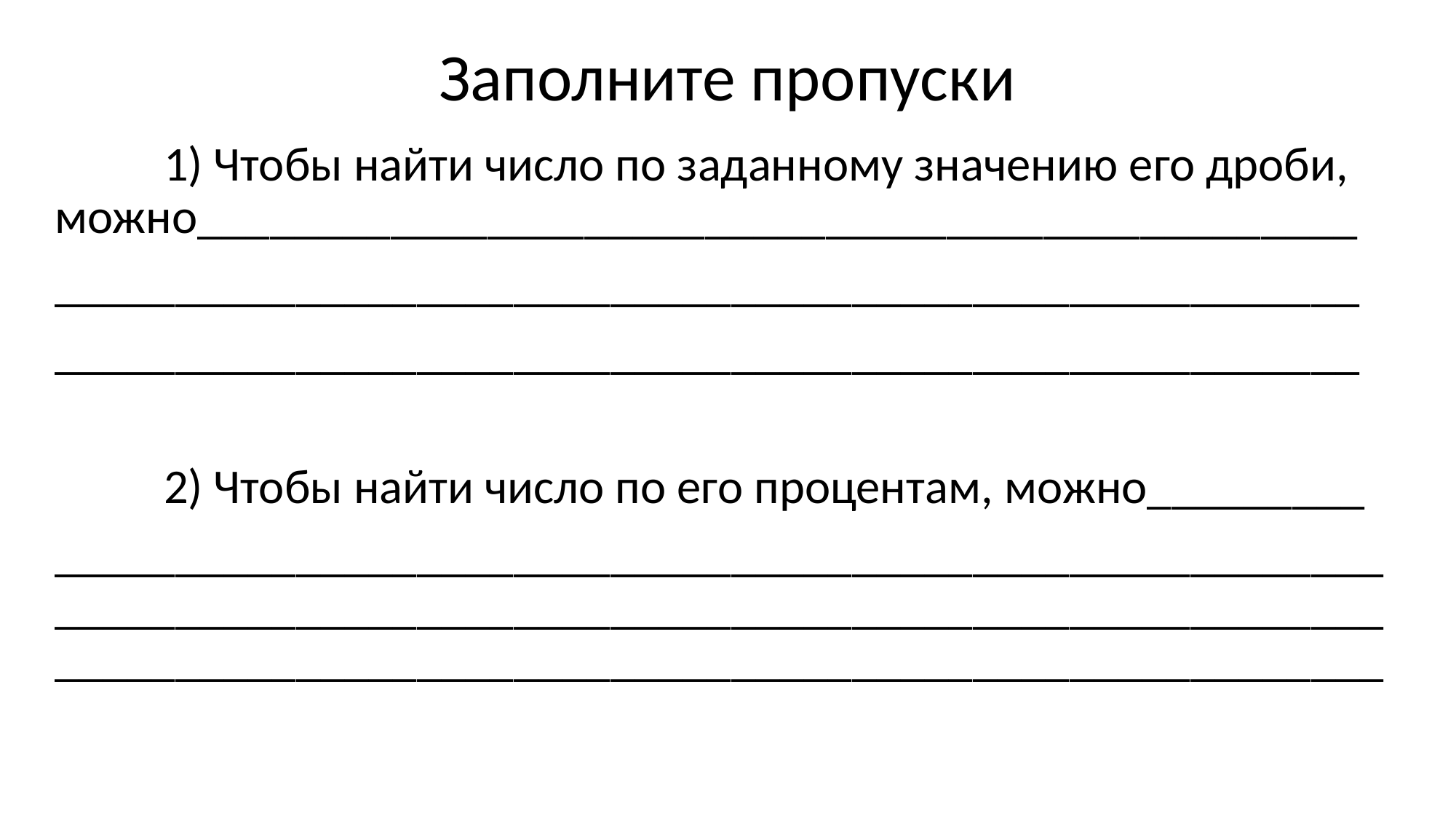

# Заполните пропуски
	1) Чтобы найти число по заданному значению его дроби, можно________________________________________________
______________________________________________________
______________________________________________________

	2) Чтобы найти число по его процентам, можно_________
_____________________________________________________________________________________________________________________________________________________________________